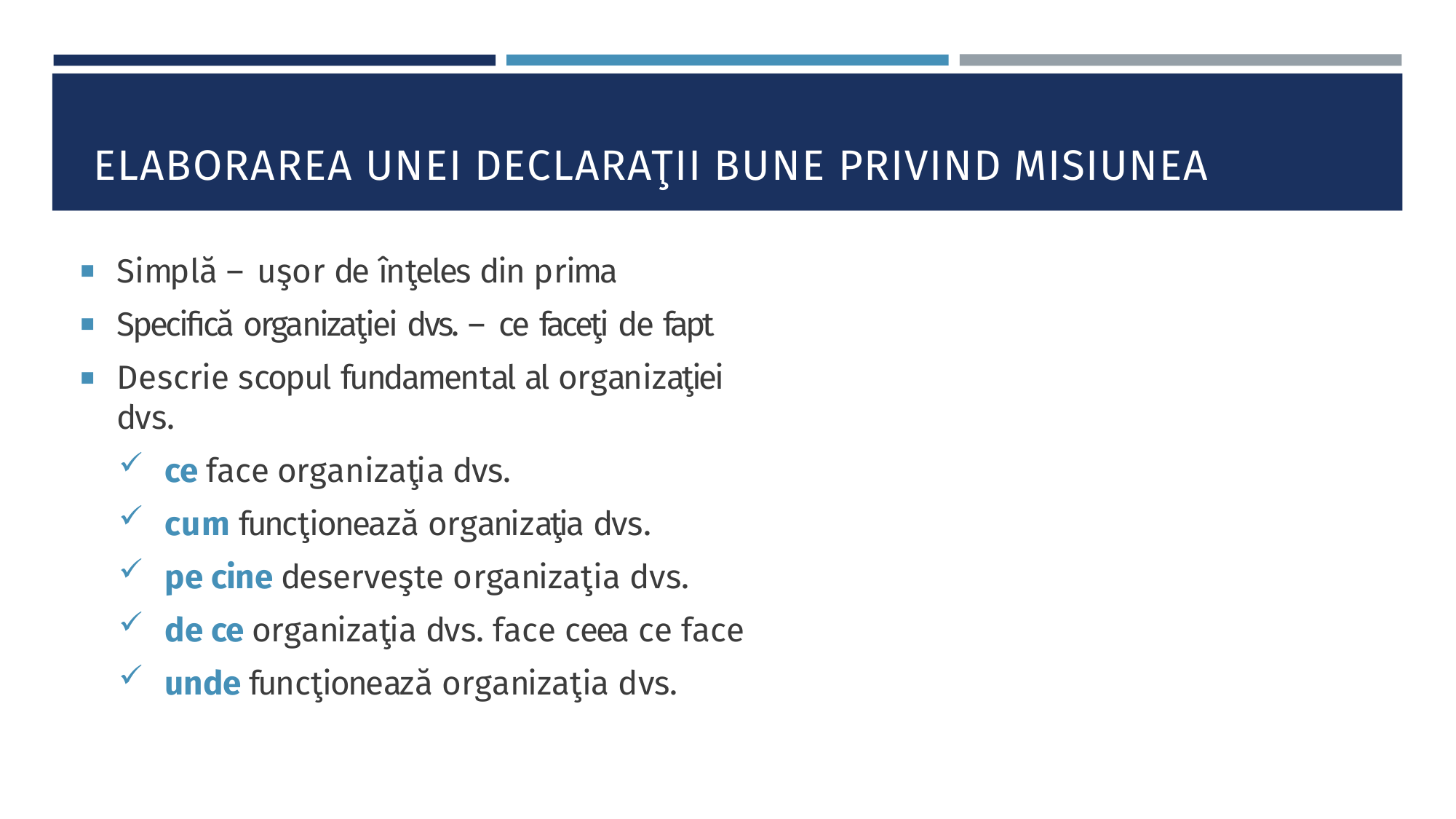

# ELABORAREA UNEI DECLARAŢII BUNE PRIVIND MISIUNEA
Simplă – uşor de înţeles din prima
Specifică organizaţiei dvs. – ce faceţi de fapt
Descrie scopul fundamental al organizaţiei dvs.
ce face organizaţia dvs.
cum funcţionează organizaţia dvs.
pe cine deserveşte organizaţia dvs.
de ce organizaţia dvs. face ceea ce face
unde funcţionează organizaţia dvs.